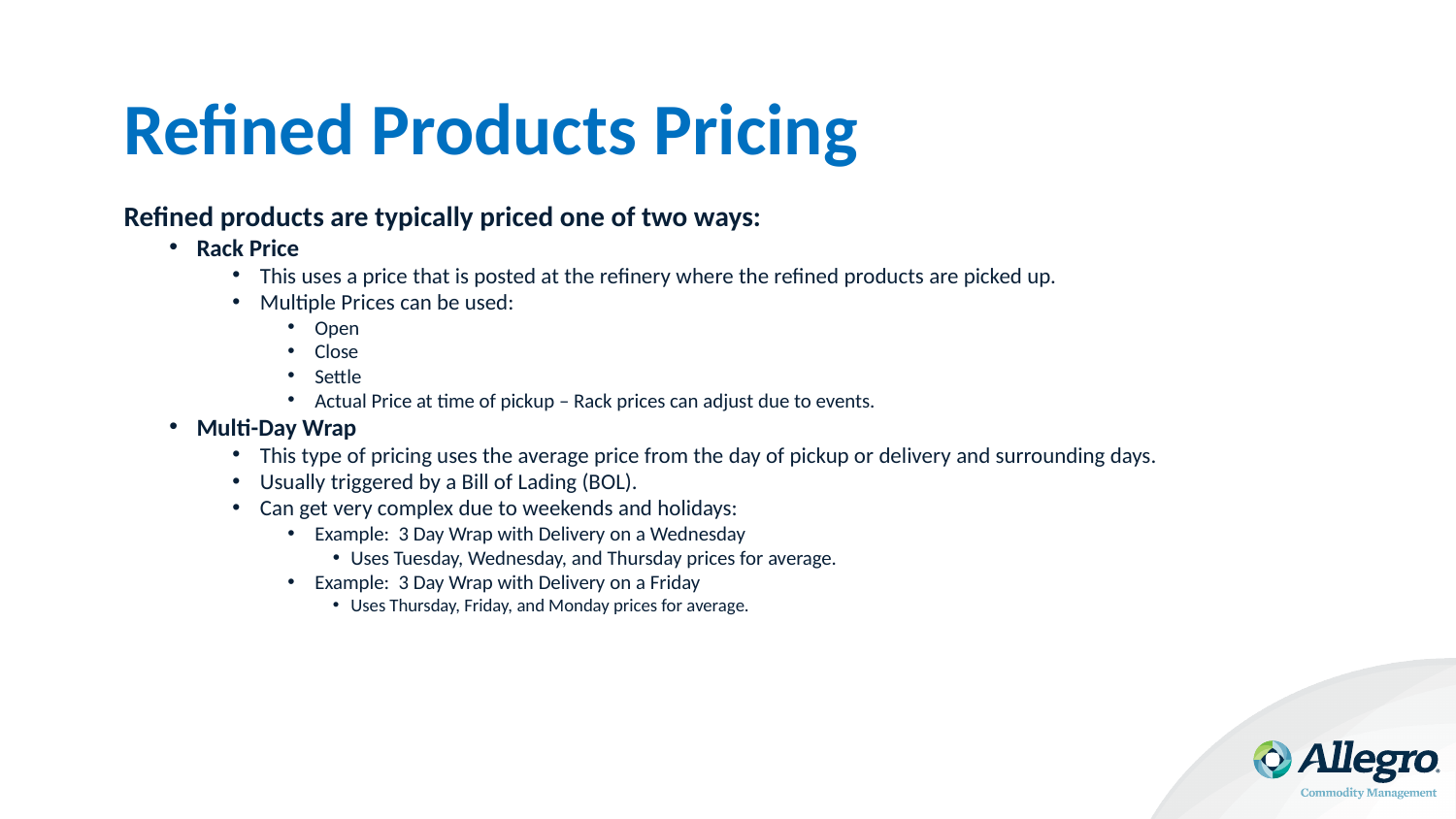

# Refined Products Pricing
Refined products are typically priced one of two ways:
Rack Price
This uses a price that is posted at the refinery where the refined products are picked up.
Multiple Prices can be used:
Open
Close
Settle
Actual Price at time of pickup – Rack prices can adjust due to events.
Multi-Day Wrap
This type of pricing uses the average price from the day of pickup or delivery and surrounding days.
Usually triggered by a Bill of Lading (BOL).
Can get very complex due to weekends and holidays:
Example:  3 Day Wrap with Delivery on a Wednesday
Uses Tuesday, Wednesday, and Thursday prices for average.
Example:  3 Day Wrap with Delivery on a Friday
Uses Thursday, Friday, and Monday prices for average.